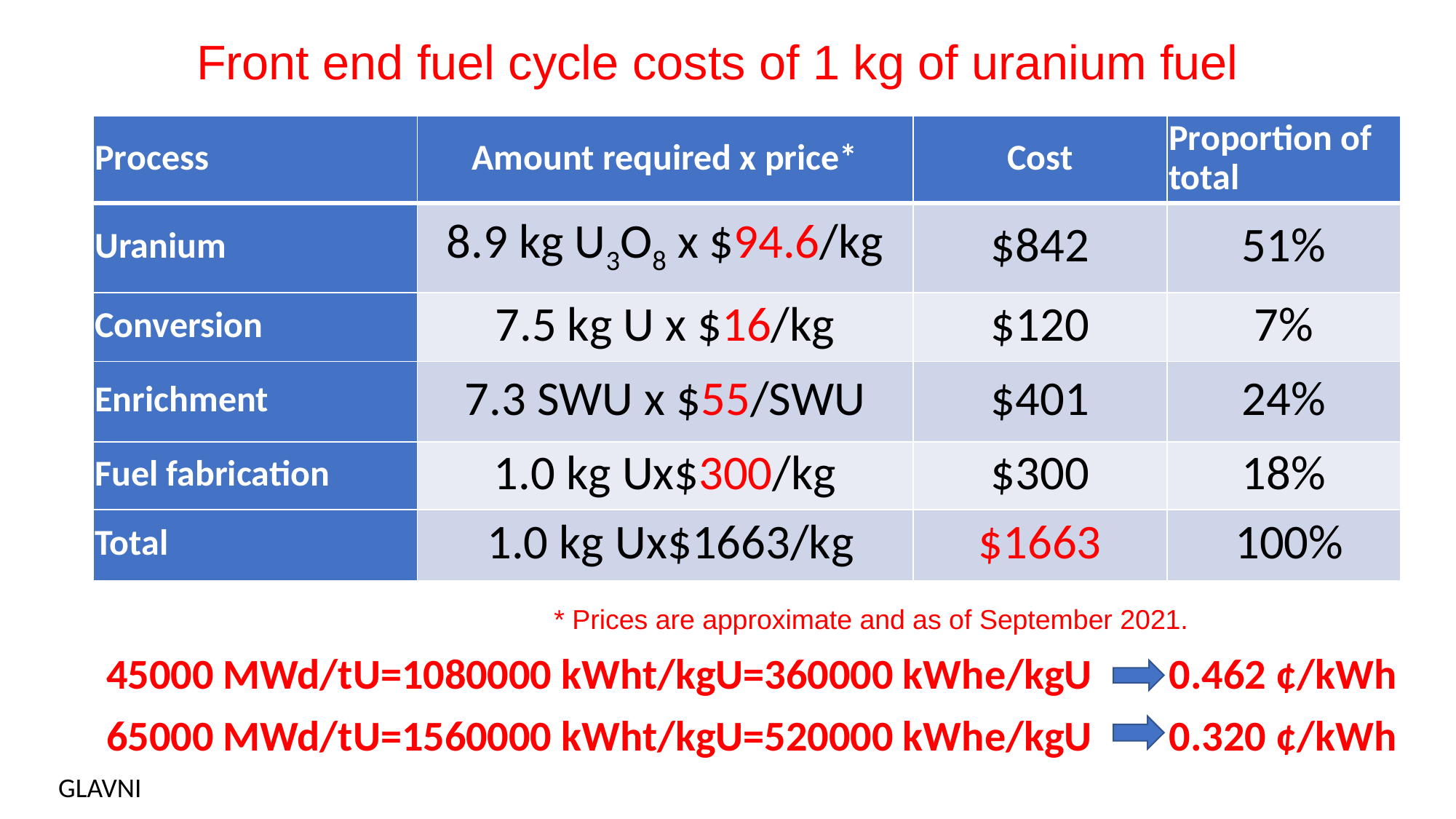

Front end fuel cycle costs of 1 kg of uranium fuel
| Process | Amount required x price\* | Cost | Proportion of total |
| --- | --- | --- | --- |
| Uranium | 8.9 kg U3O8 x $94.6/kg | $842 | 51% |
| Conversion | 7.5 kg U x $16/kg | $120 | 7% |
| Enrichment | 7.3 SWU x $55/SWU | $401 | 24% |
| Fuel fabrication | 1.0 kg Ux$300/kg | $300 | 18% |
| Total | 1.0 kg Ux$1663/kg | $1663 | 100% |
* Prices are approximate and as of September 2021.
  45000 MWd/tU=1080000 kWht/kgU=360000 kWhe/kgU        0.462 ¢/kWh

  65000 MWd/tU=1560000 kWht/kgU=520000 kWhe/kgU        0.320 ¢/kWh

GLAVNI